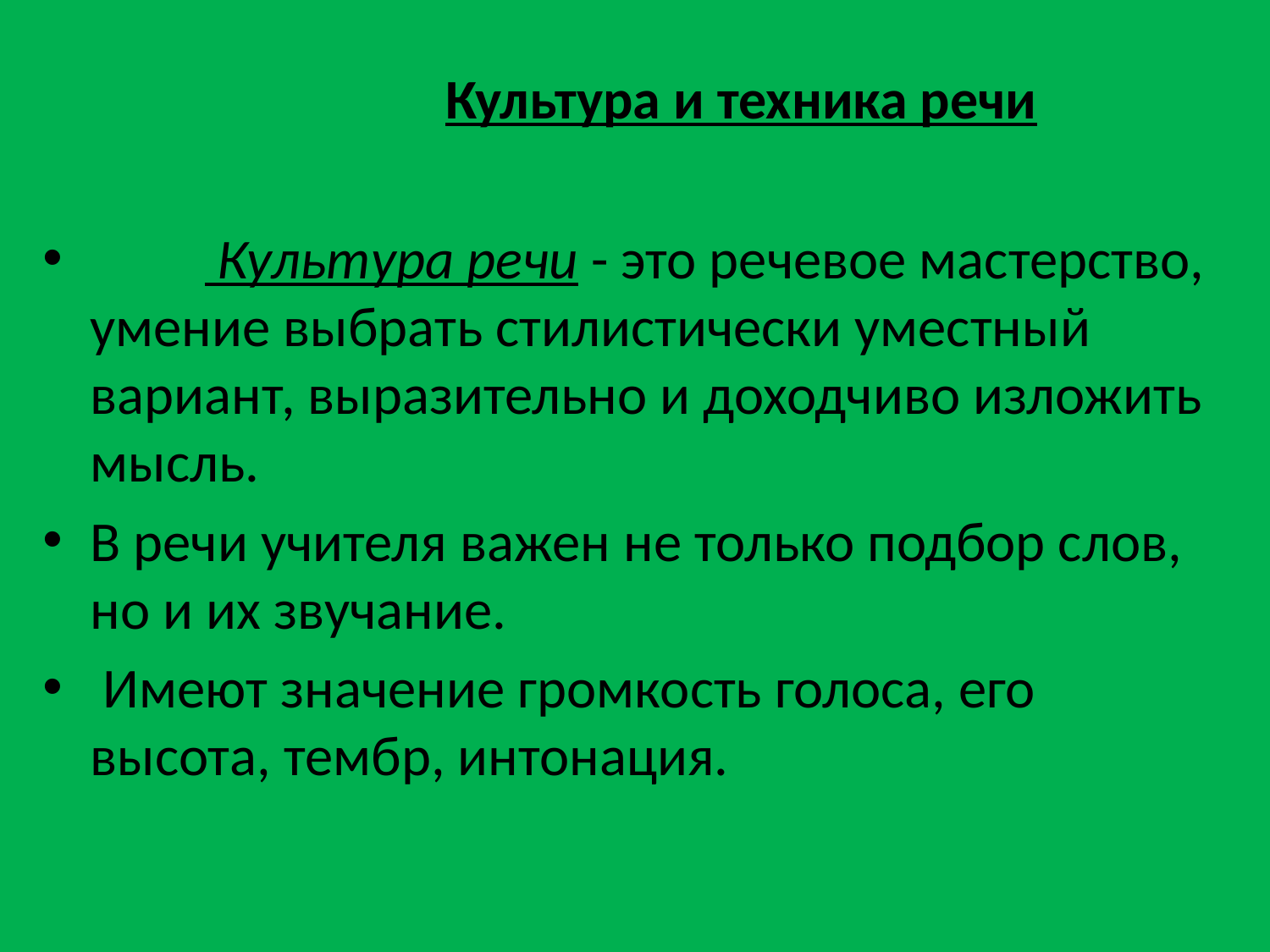

# Культура и техника речи
          Культура речи - это речевое мастерство, умение выбрать стилистически уместный вариант, выразительно и доходчиво изложить мысль.
В речи учителя важен не только подбор слов, но и их звучание.
 Имеют значение громкость голоса, его высота, тембр, интонация.